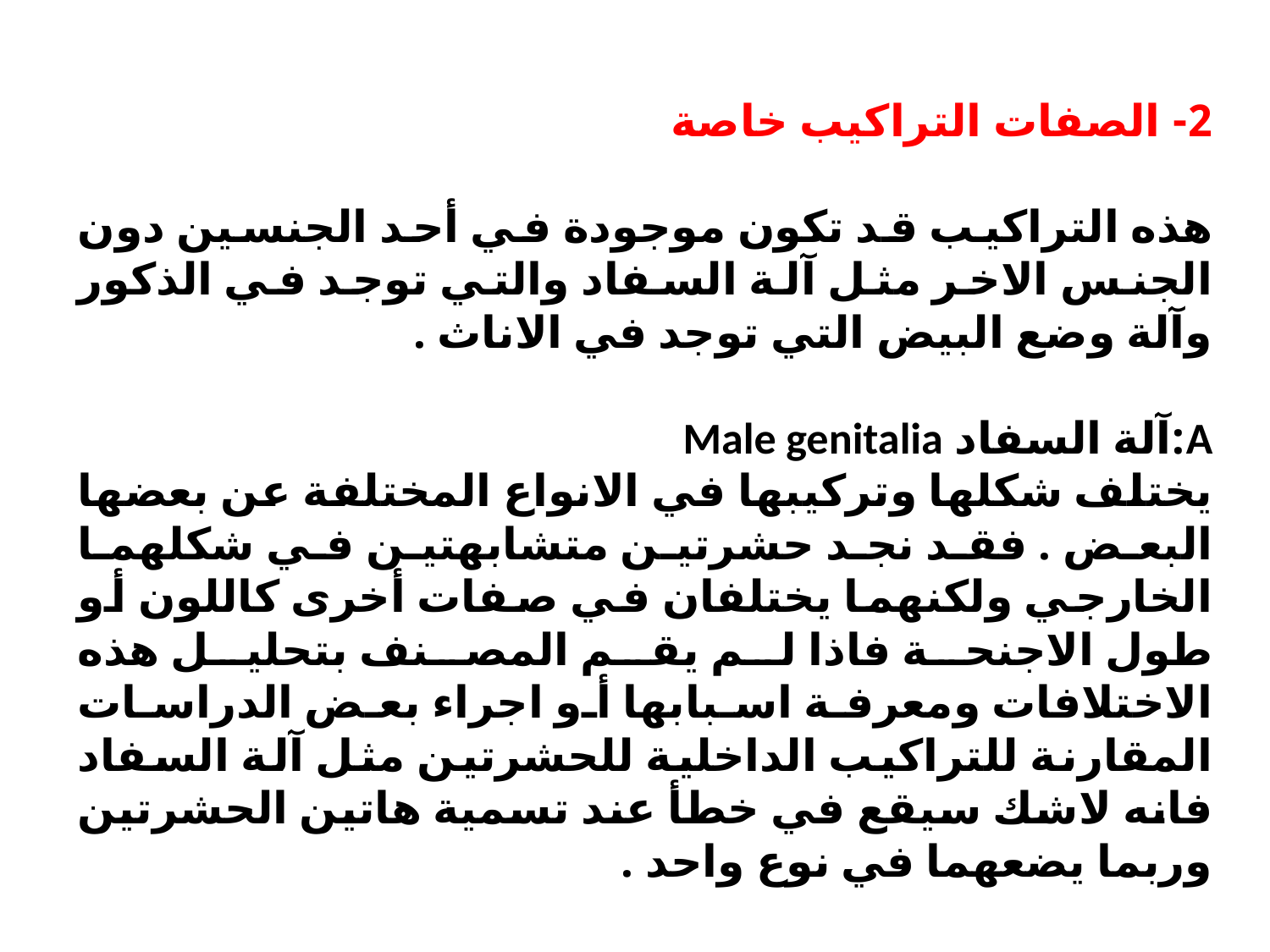

2- الصفات التراكيب خاصة

هذه التراكيب قد تكون موجودة في أحد الجنسين دون الجنس الاخر مثل آلة السفاد والتي توجد في الذكور وآلة وضع البيض التي توجد في الاناث .

A:آلة السفاد Male genitalia
يختلف شكلها وتركيبها في الانواع المختلفة عن بعضها البعض . فقد نجد حشرتين متشابهتين في شكلهما الخارجي ولكنهما يختلفان في صفات أخرى كاللون أو طول الاجنحة فاذا لم يقم المصنف بتحليل هذه الاختلافات ومعرفة اسبابها أو اجراء بعض الدراسات المقارنة للتراكيب الداخلية للحشرتين مثل آلة السفاد فانه لاشك سيقع في خطأ عند تسمية هاتين الحشرتين وربما يضعهما في نوع واحد .